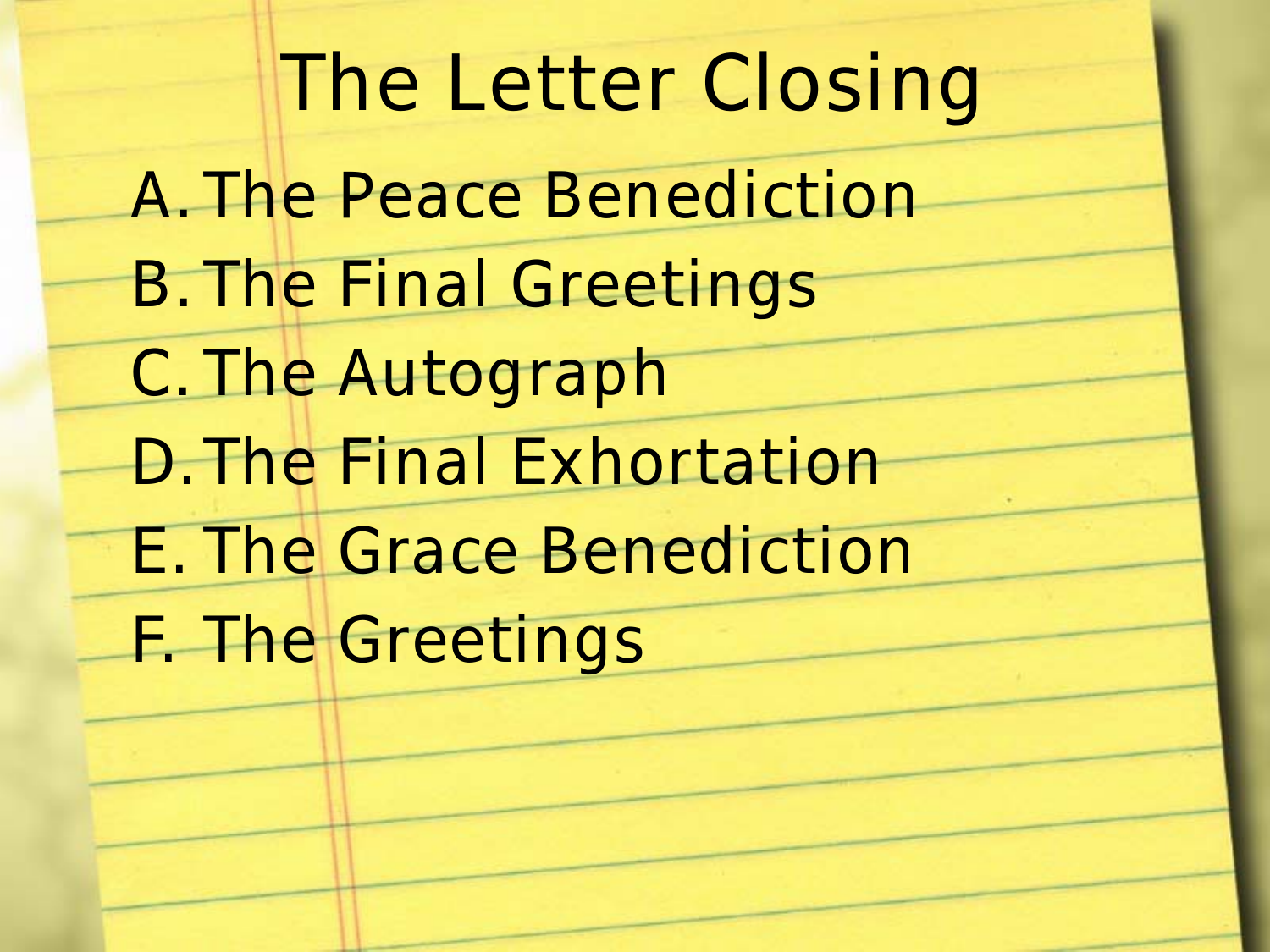

# The Letter Closing
The Peace Benediction
The Final Greetings
The Autograph
The Final Exhortation
The Grace Benediction
The Greetings